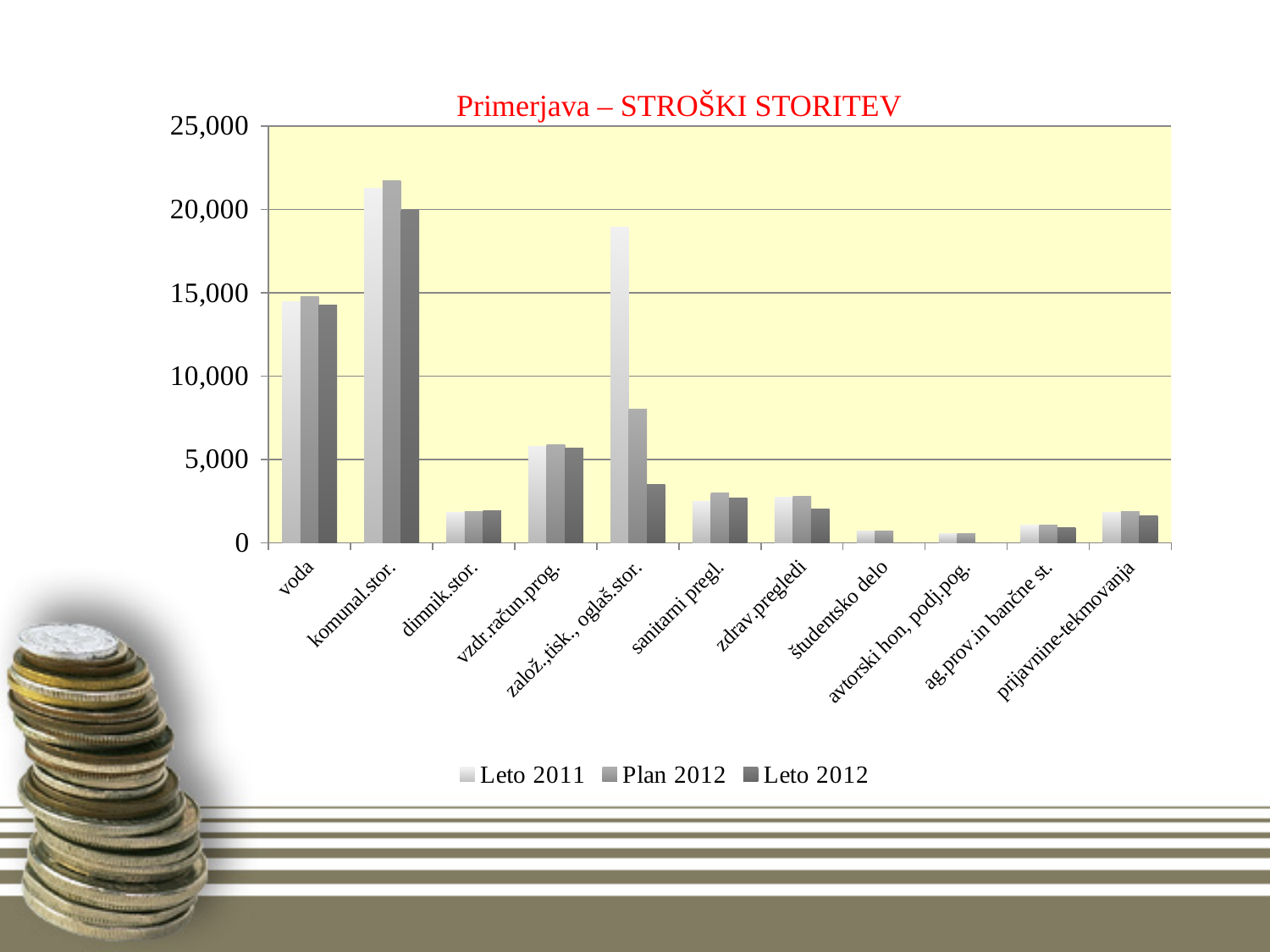

### Chart

| Category | Leto 2011 | Plan 2012 | Leto 2012 |
|---|---|---|---|
| voda | 14452.0 | 14770.0 | 14259.0 |
| komunal.stor. | 21269.0 | 21737.0 | 19934.0 |
| dimnik.stor. | 1826.17 | 1866.35 | 1904.53 |
| vzdr.račun.prog. | 5760.77 | 5887.51 | 5681.24 |
| založ.,tisk., oglaš.stor. | 18951.13 | 8000.0 | 3509.84 |
| sanitarni pregl. | 2507.31 | 3000.0 | 2684.17 |
| zdrav.pregledi | 2721.53 | 2781.0 | 2047.35 |
| študentsko delo | 715.72 | 731.47 | 0.0 |
| avtorski hon, podj.pog. | 556.43 | 568.67 | 0.0 |
| ag.prov.in bančne st. | 1043.48 | 1066.44 | 929.99 |
| prijavnine-tekmovanja | 1810.22 | 1850.04 | 1626.43 |
# Primerjava – STROŠKI STORITEV